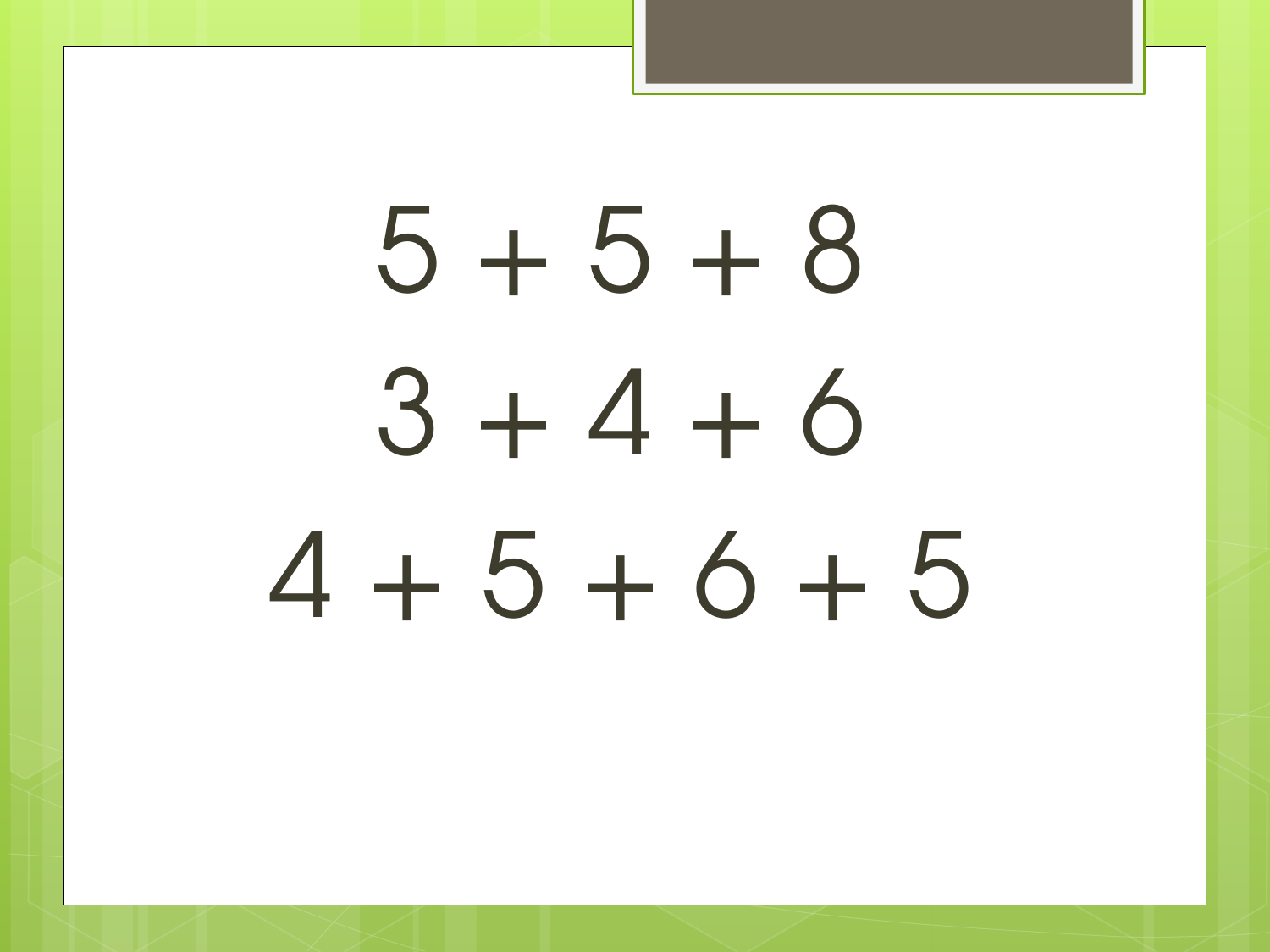

5 + 5 + 8
3 + 4 + 6
4 + 5 + 6 + 5